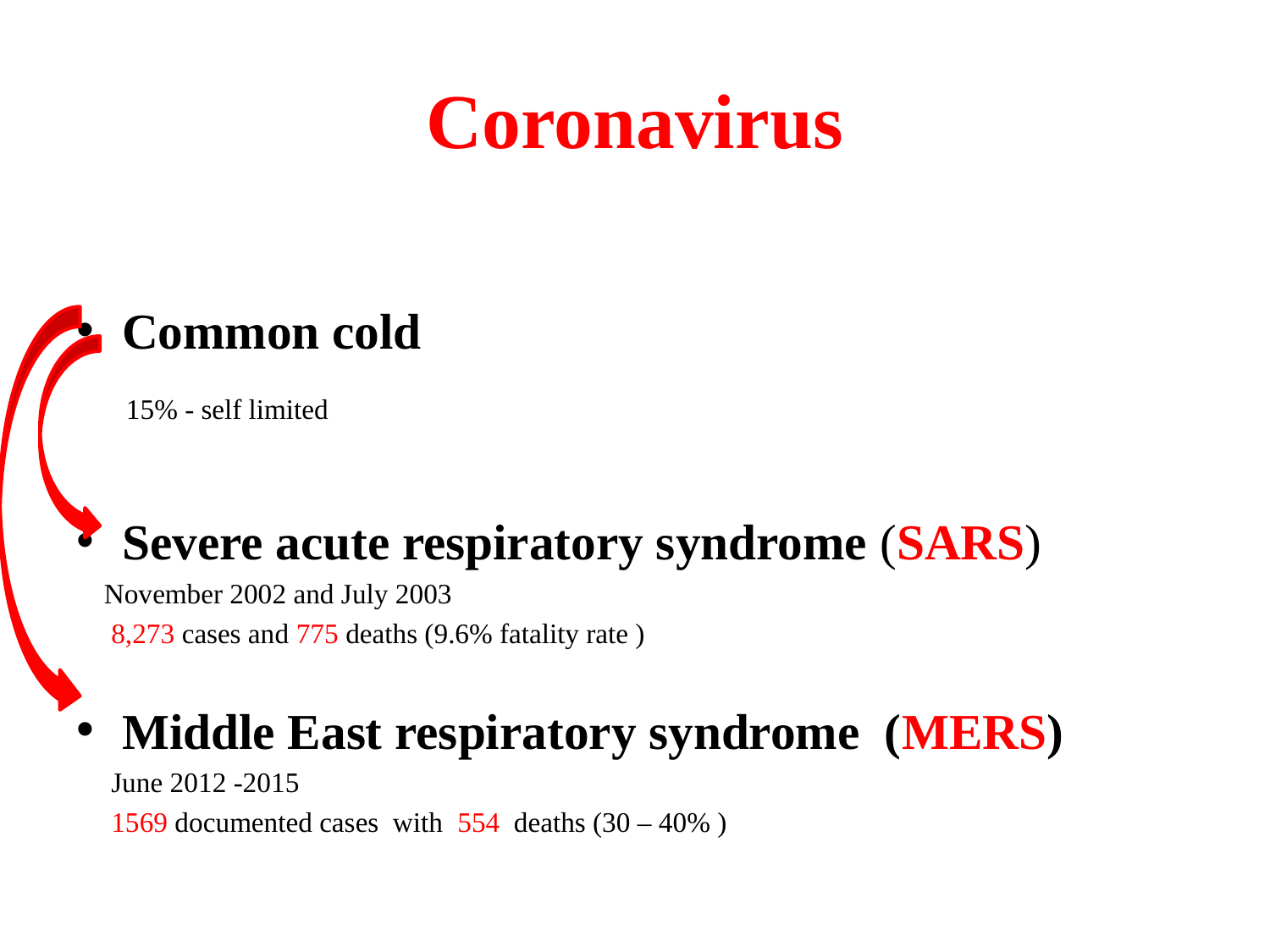

# Coronavirus

Common cold
    15% - self limited

Severe acute respiratory syndrome (SARS)
    November 2002 and July 2003
     8,273 cases and 775 deaths (9.6% fatality rate )

Middle East respiratory syndrome  (MERS)
     June 2012 -2015
     1569 documented cases  with  554  deaths (30 – 40% )